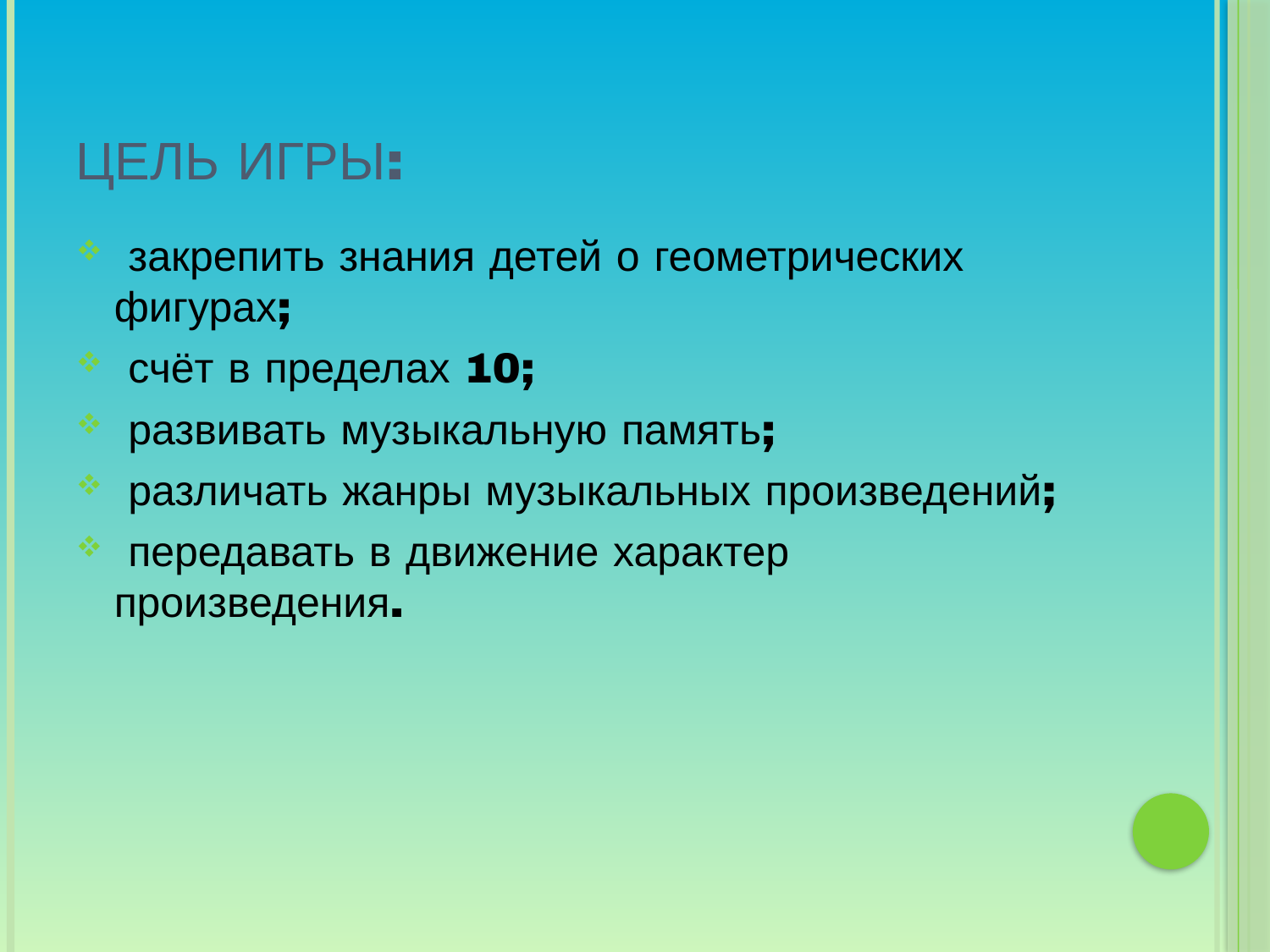

# Цель игры:
 закрепить знания детей о геометрических фигурах;
 счёт в пределах 10;
 развивать музыкальную память;
 различать жанры музыкальных произведений;
 передавать в движение характер произведения.